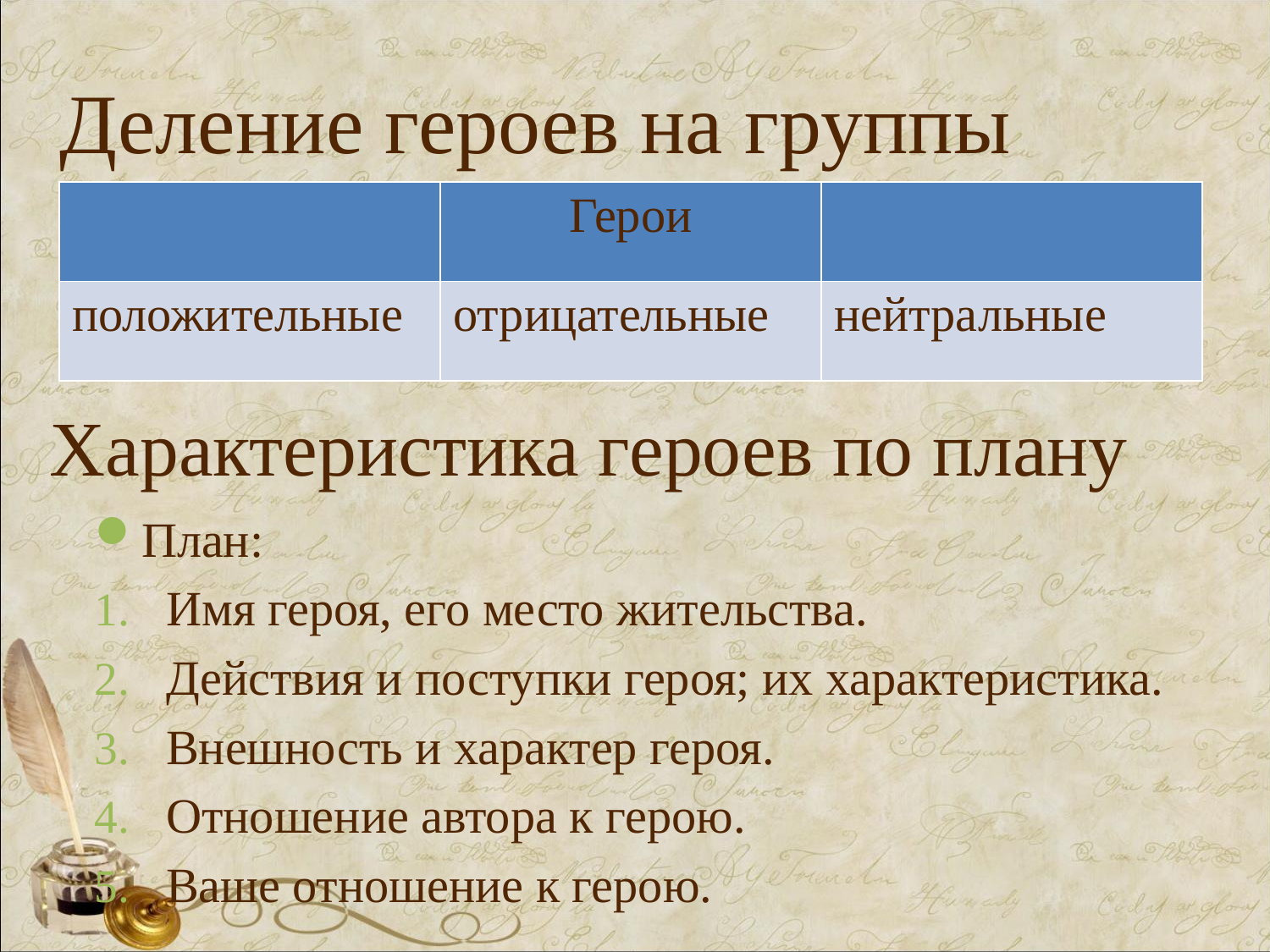

Деление героев на группы
|  | Герои |  |
| --- | --- | --- |
| положительные | отрицательные | нейтральные |
Характеристика героев по плану
План:
Имя героя, его место жительства.
Действия и поступки героя; их характеристика.
Внешность и характер героя.
Отношение автора к герою.
Ваше отношение к герою.